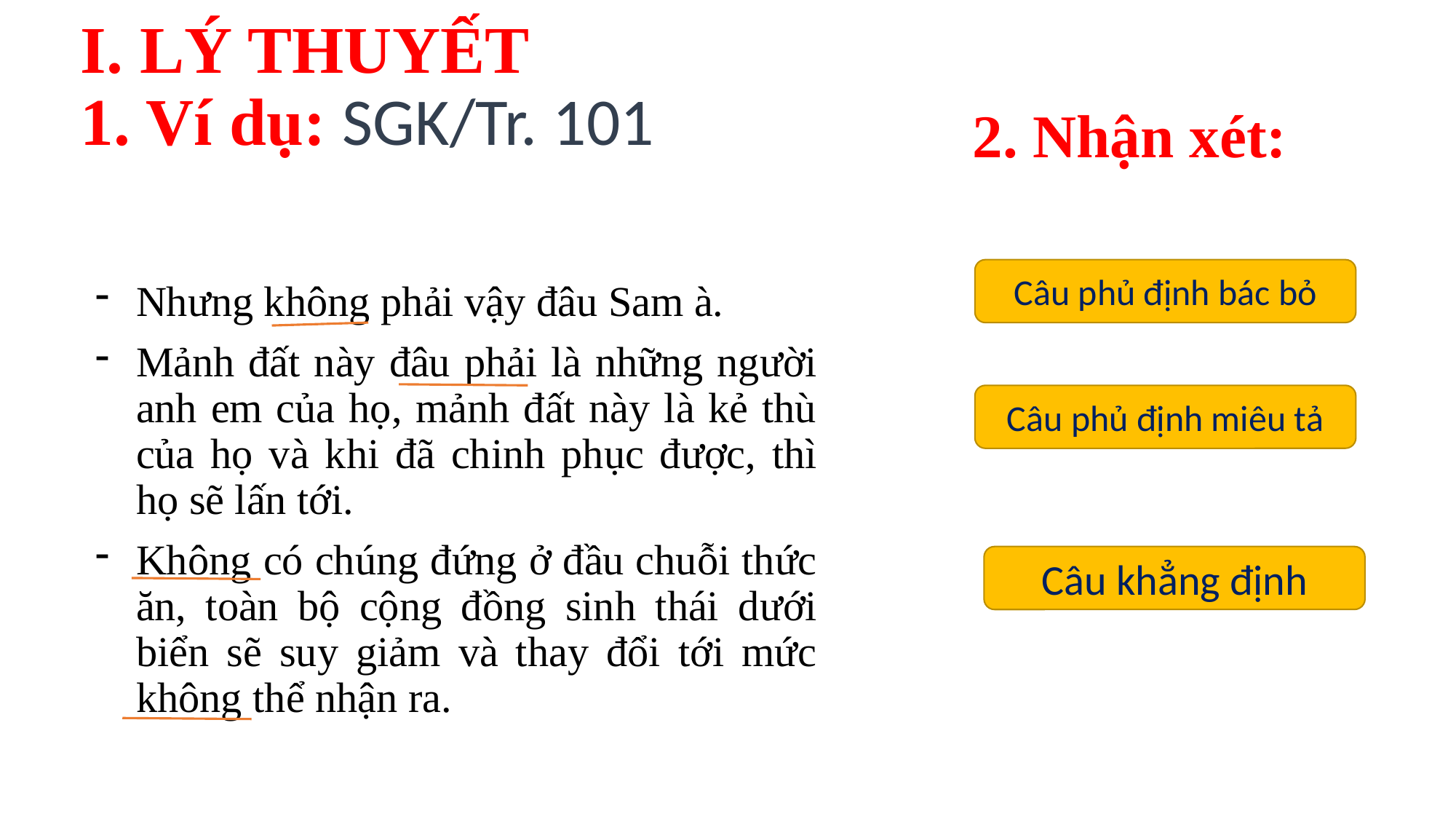

2. Nhận xét:
# I. LÝ THUYẾT 1. Ví dụ: SGK/Tr. 101
Câu phủ định bác bỏ
Nhưng không phải vậy đâu Sam à.
Mảnh đất này đâu phải là những người anh em của họ, mảnh đất này là kẻ thù của họ và khi đã chinh phục được, thì họ sẽ lấn tới.
Không có chúng đứng ở đầu chuỗi thức ăn, toàn bộ cộng đồng sinh thái dưới biển sẽ suy giảm và thay đổi tới mức không thể nhận ra.
Câu phủ định miêu tả
Câu khẳng định